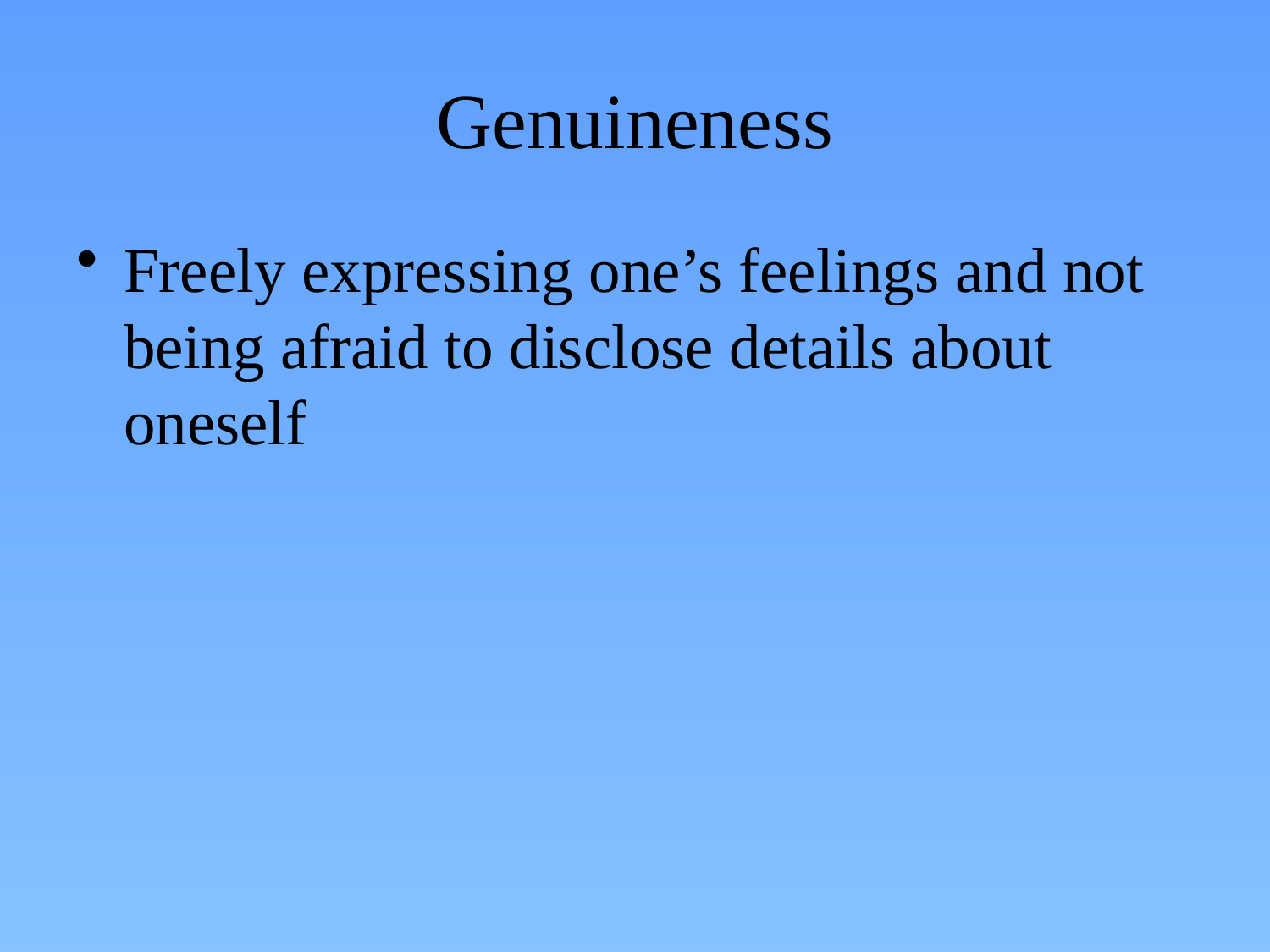

# Genuineness
Freely expressing one’s feelings and not being afraid to disclose details about oneself